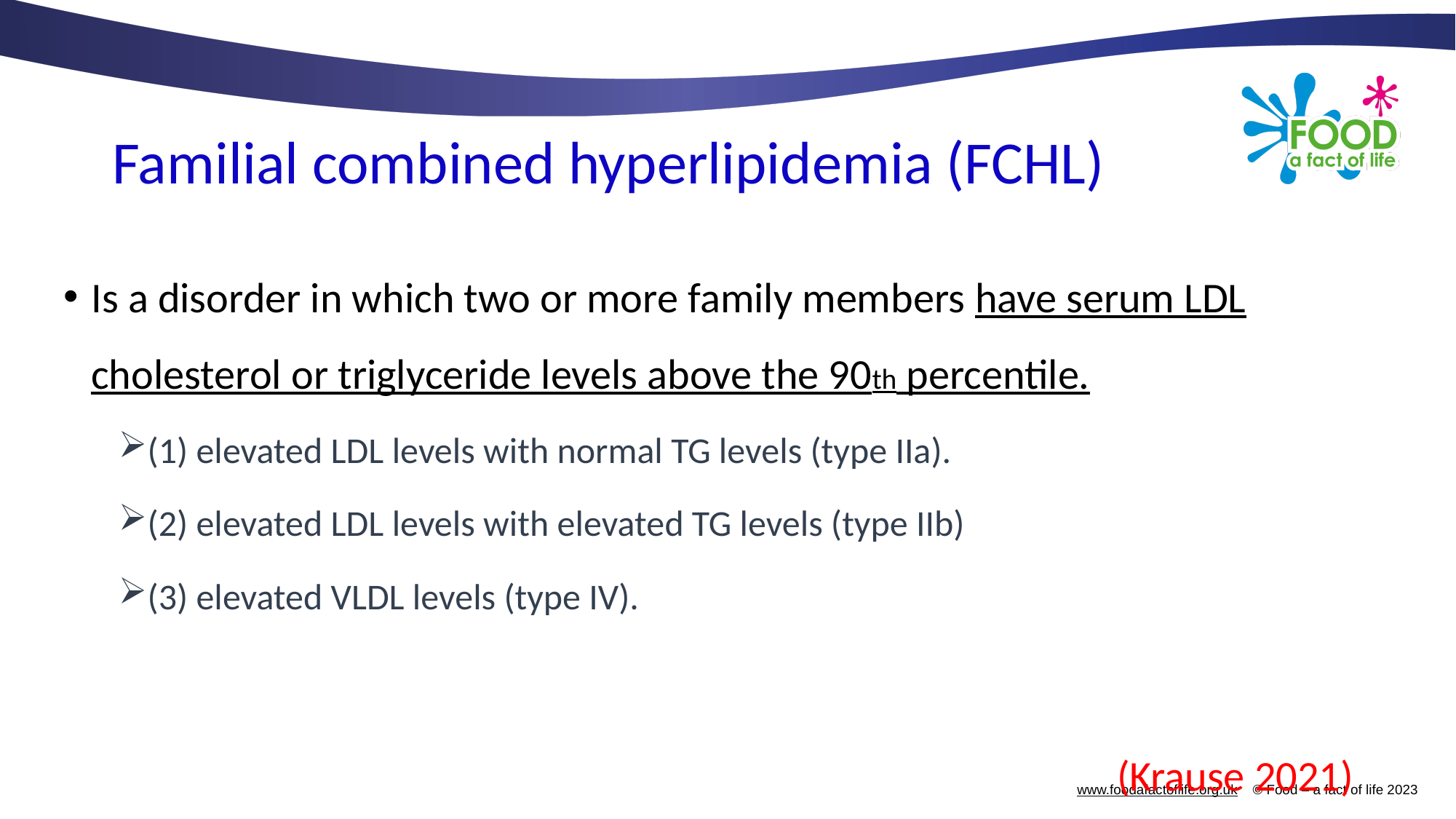

# Familial combined hyperlipidemia (FCHL)
Is a disorder in which two or more family members have serum LDL cholesterol or triglyceride levels above the 90th percentile.
(1) elevated LDL levels with normal TG levels (type IIa).
(2) elevated LDL levels with elevated TG levels (type IIb)
(3) elevated VLDL levels (type IV).

(Krause 2021)